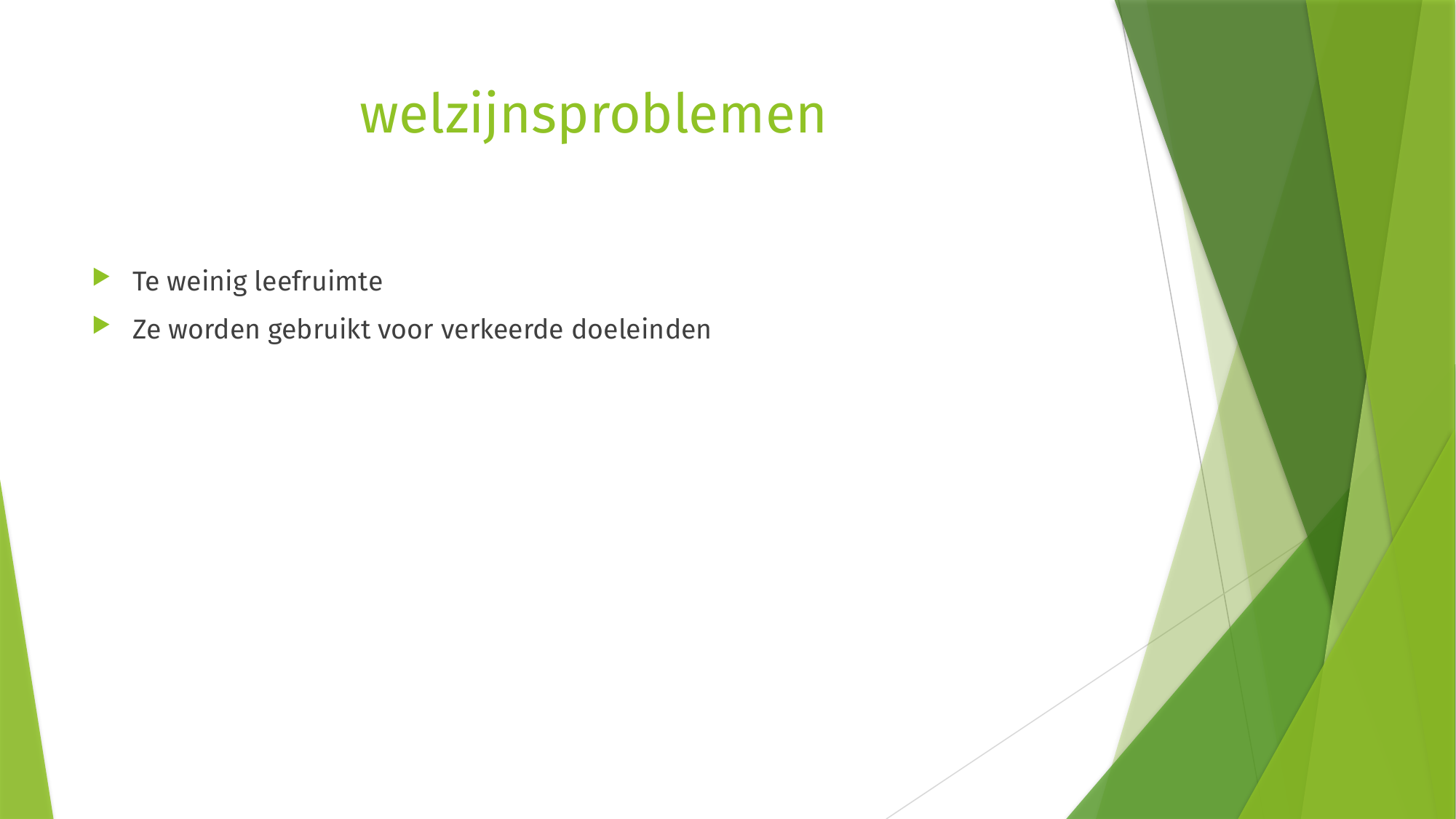

# welzijnsproblemen
Te weinig leefruimte
Ze worden gebruikt voor verkeerde doeleinden